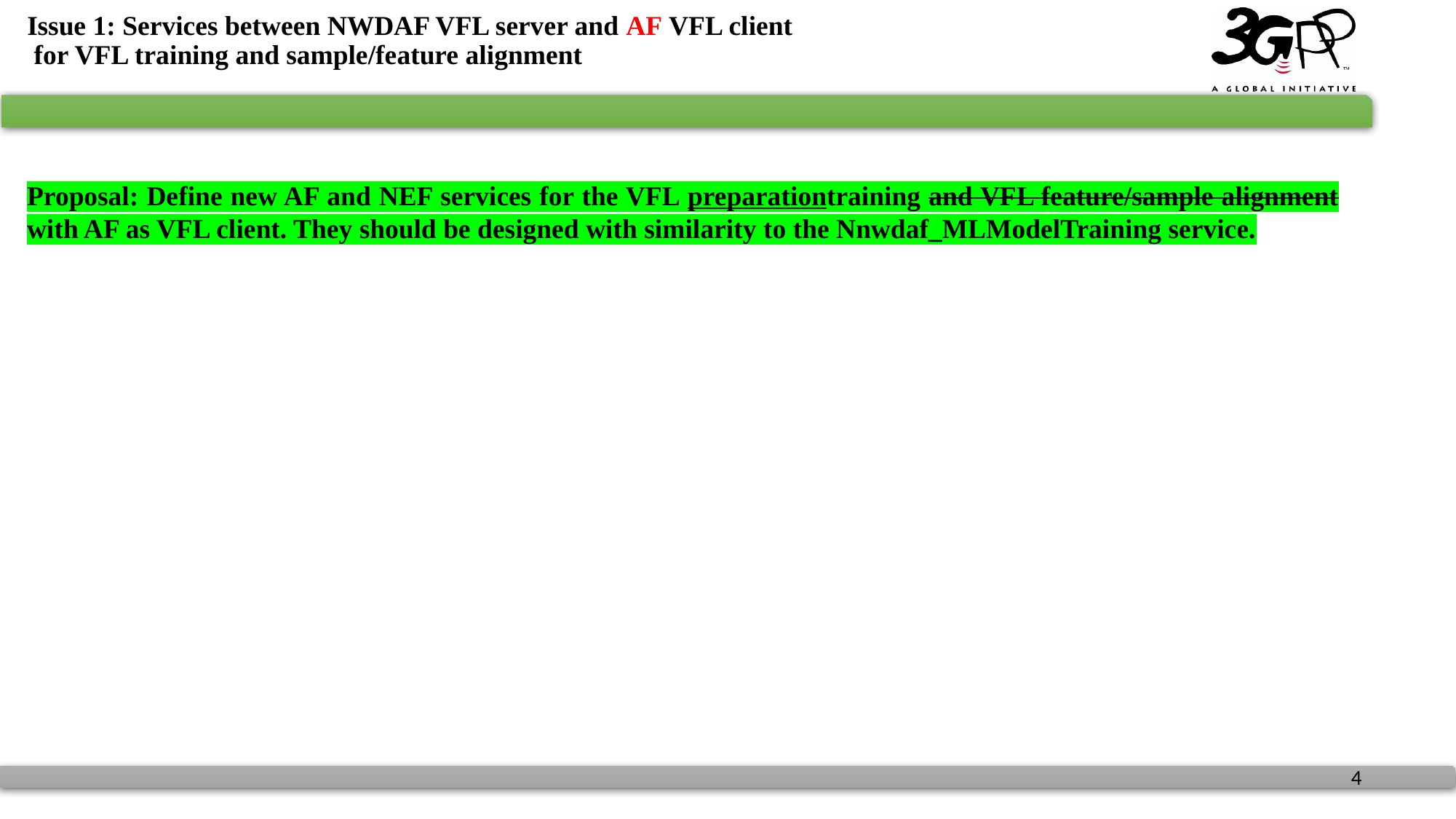

# Issue 1: Services between NWDAF VFL server and AF VFL client for VFL training and sample/feature alignment
Proposal: Define new AF and NEF services for the VFL preparationtraining and VFL feature/sample alignment with AF as VFL client. They should be designed with similarity to the Nnwdaf_MLModelTraining service.